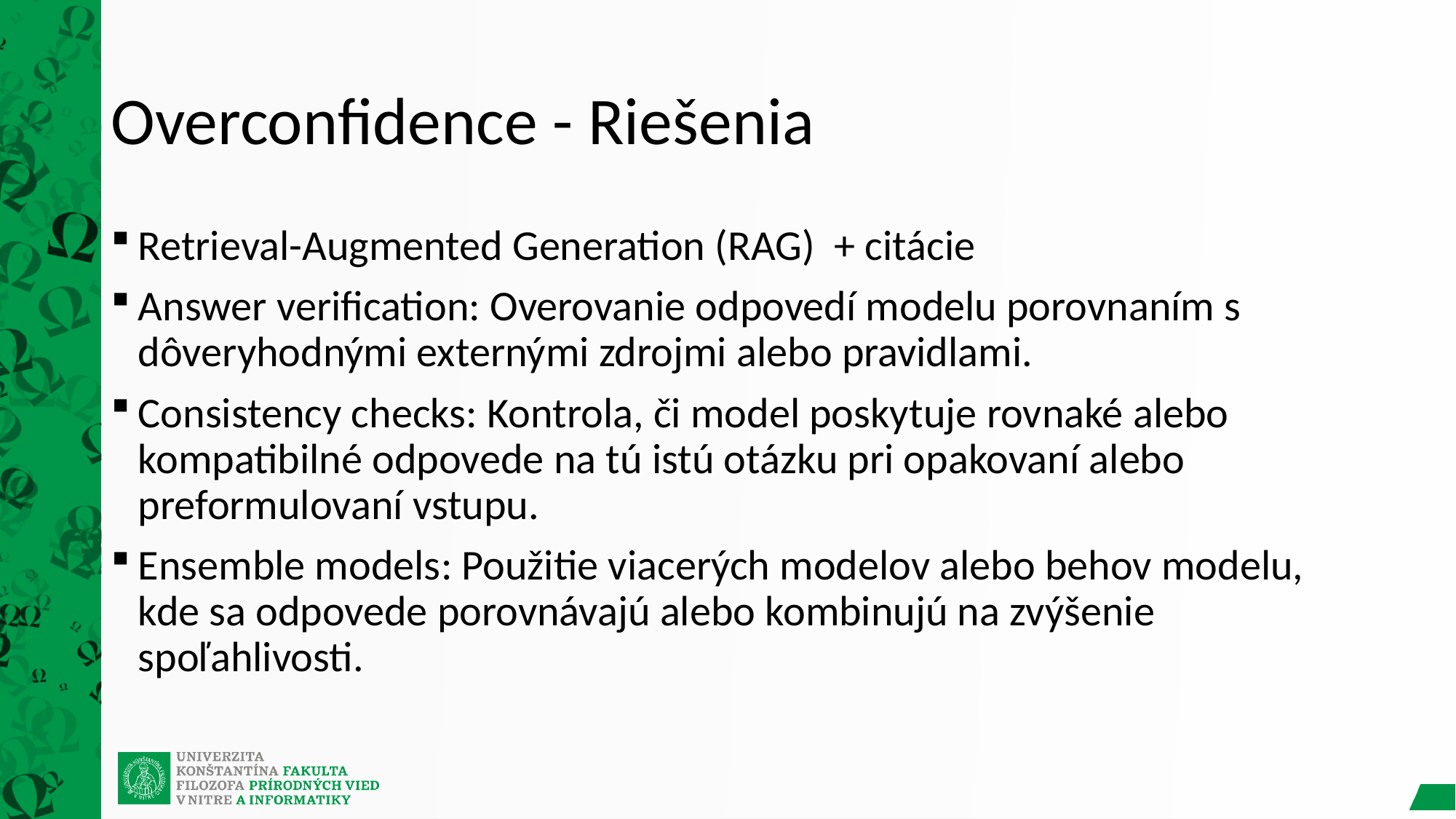

# Overconfidence - Riešenia
Retrieval-Augmented Generation (RAG)  + citácie
Answer verification: Overovanie odpovedí modelu porovnaním s dôveryhodnými externými zdrojmi alebo pravidlami.
Consistency checks: Kontrola, či model poskytuje rovnaké alebo kompatibilné odpovede na tú istú otázku pri opakovaní alebo preformulovaní vstupu.
Ensemble models: Použitie viacerých modelov alebo behov modelu, kde sa odpovede porovnávajú alebo kombinujú na zvýšenie spoľahlivosti.